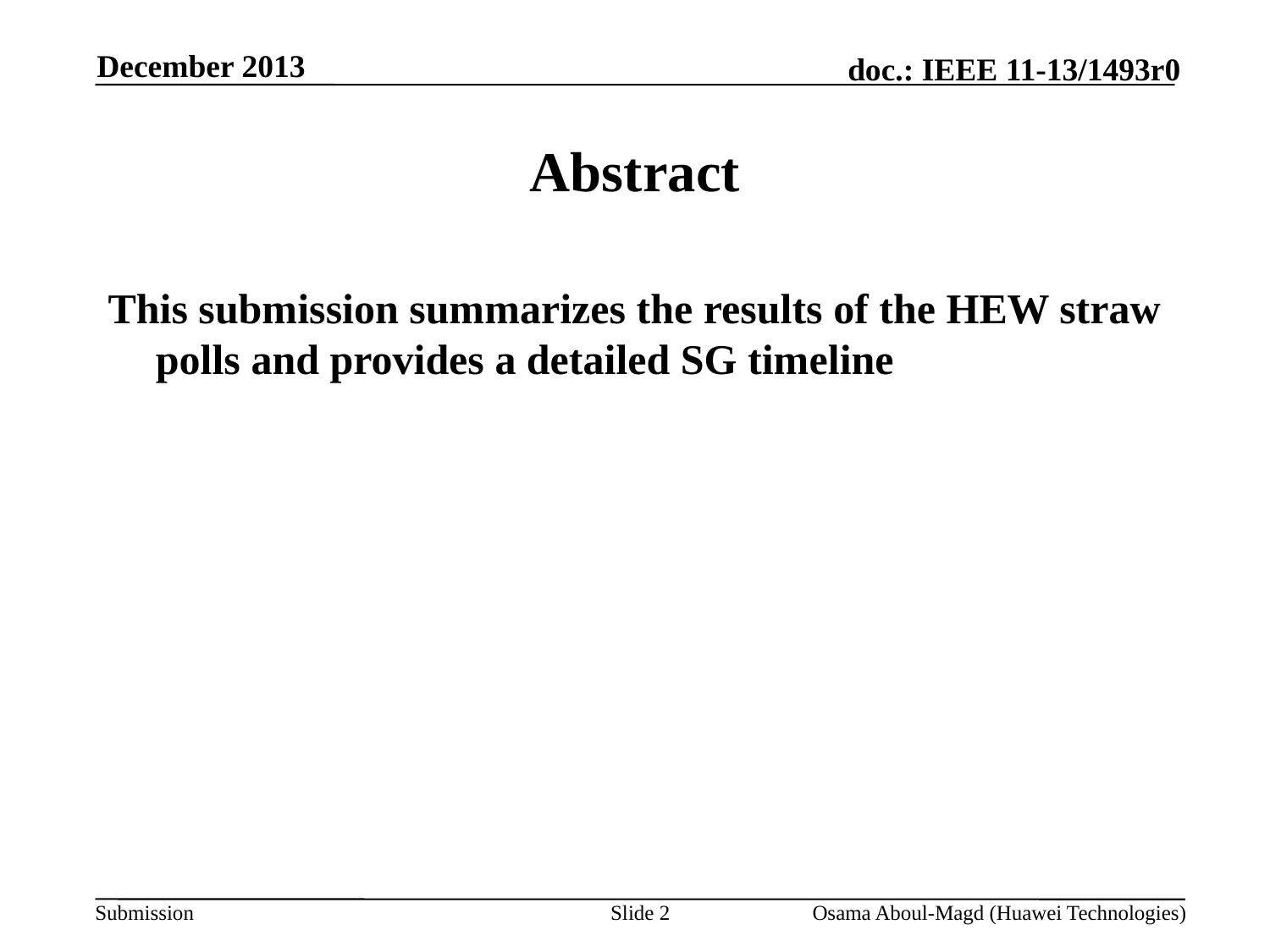

December 2013
# Abstract
This submission summarizes the results of the HEW straw polls and provides a detailed SG timeline
Slide 2
Osama Aboul-Magd (Huawei Technologies)